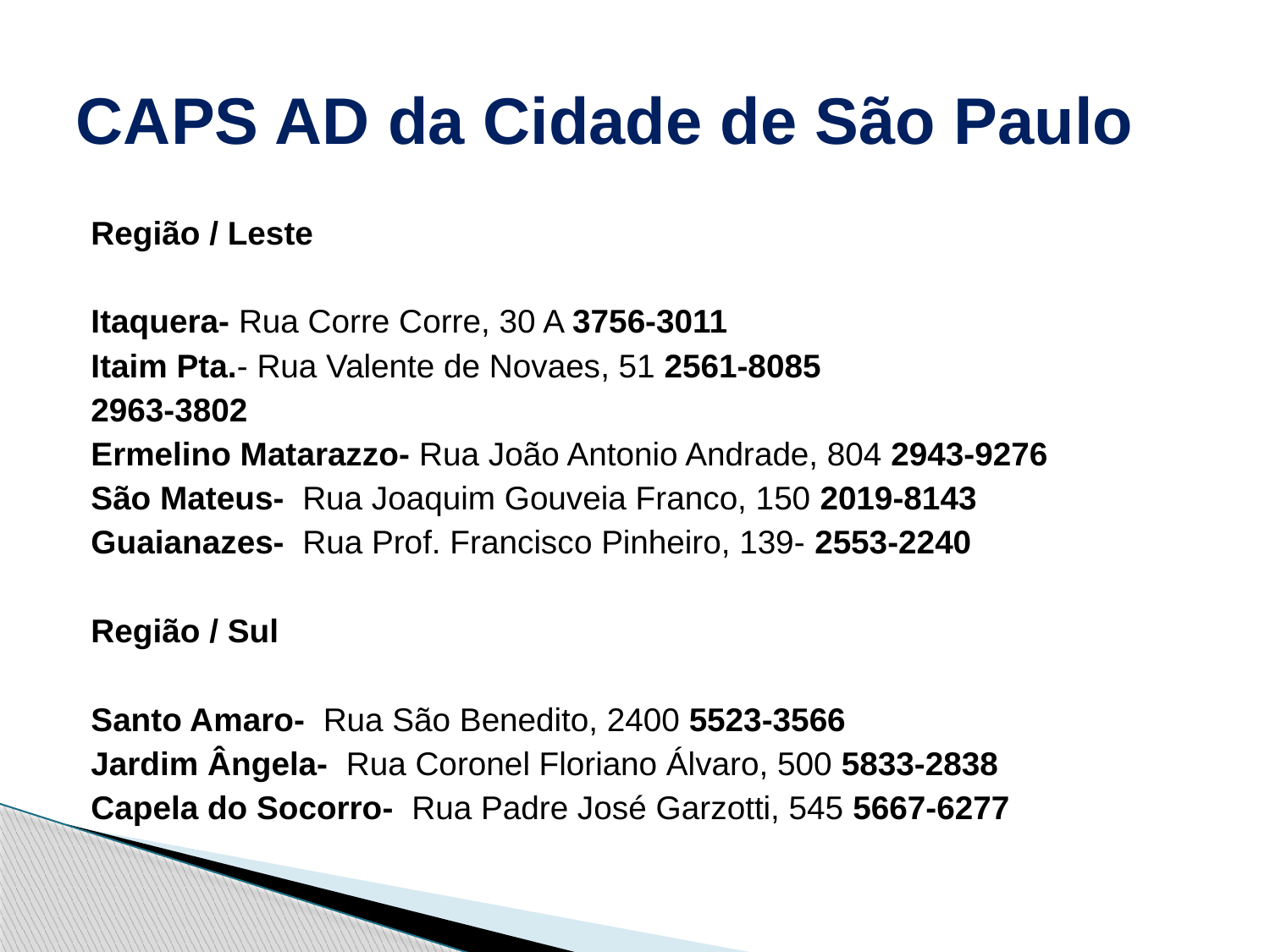

# CAPS AD da Cidade de São Paulo
Região / Leste

Itaquera- Rua Corre Corre, 30 A 3756-3011
Itaim Pta.- Rua Valente de Novaes, 51 2561-8085
2963-3802
Ermelino Matarazzo- Rua João Antonio Andrade, 804 2943-9276
São Mateus-  Rua Joaquim Gouveia Franco, 150 2019-8143
Guaianazes-  Rua Prof. Francisco Pinheiro, 139- 2553-2240

Região / Sul

Santo Amaro-  Rua São Benedito, 2400 5523-3566
Jardim Ângela-  Rua Coronel Floriano Álvaro, 500 5833-2838
Capela do Socorro-  Rua Padre José Garzotti, 545 5667-6277